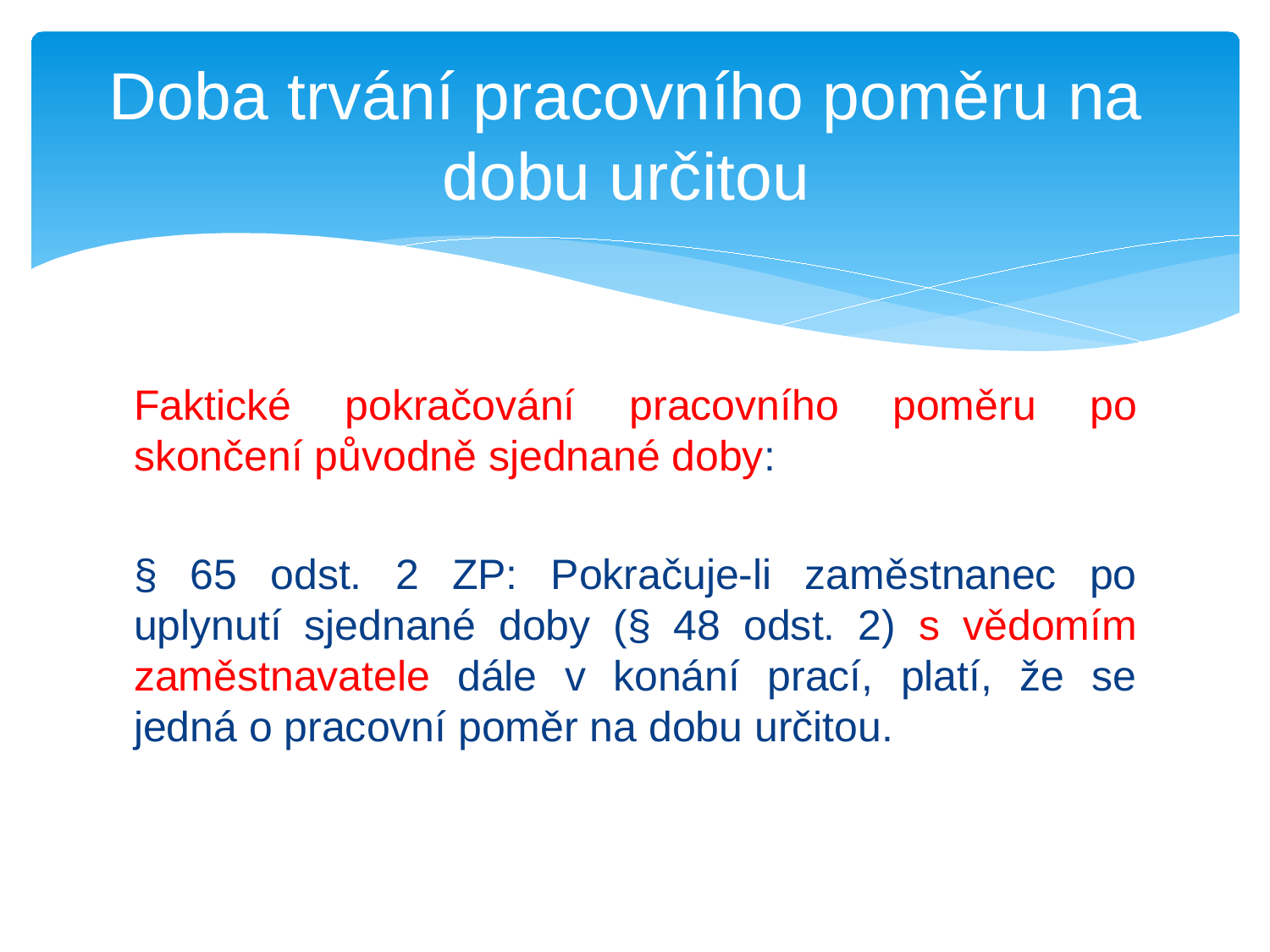

# Doba trvání pracovního poměru na dobu určitou
Faktické pokračování pracovního poměru po skončení původně sjednané doby:

§ 65 odst. 2 ZP: Pokračuje-li zaměstnanec po uplynutí sjednané doby (§ 48 odst. 2) s vědomím zaměstnavatele dále v konání prací, platí, že se jedná o pracovní poměr na dobu určitou.